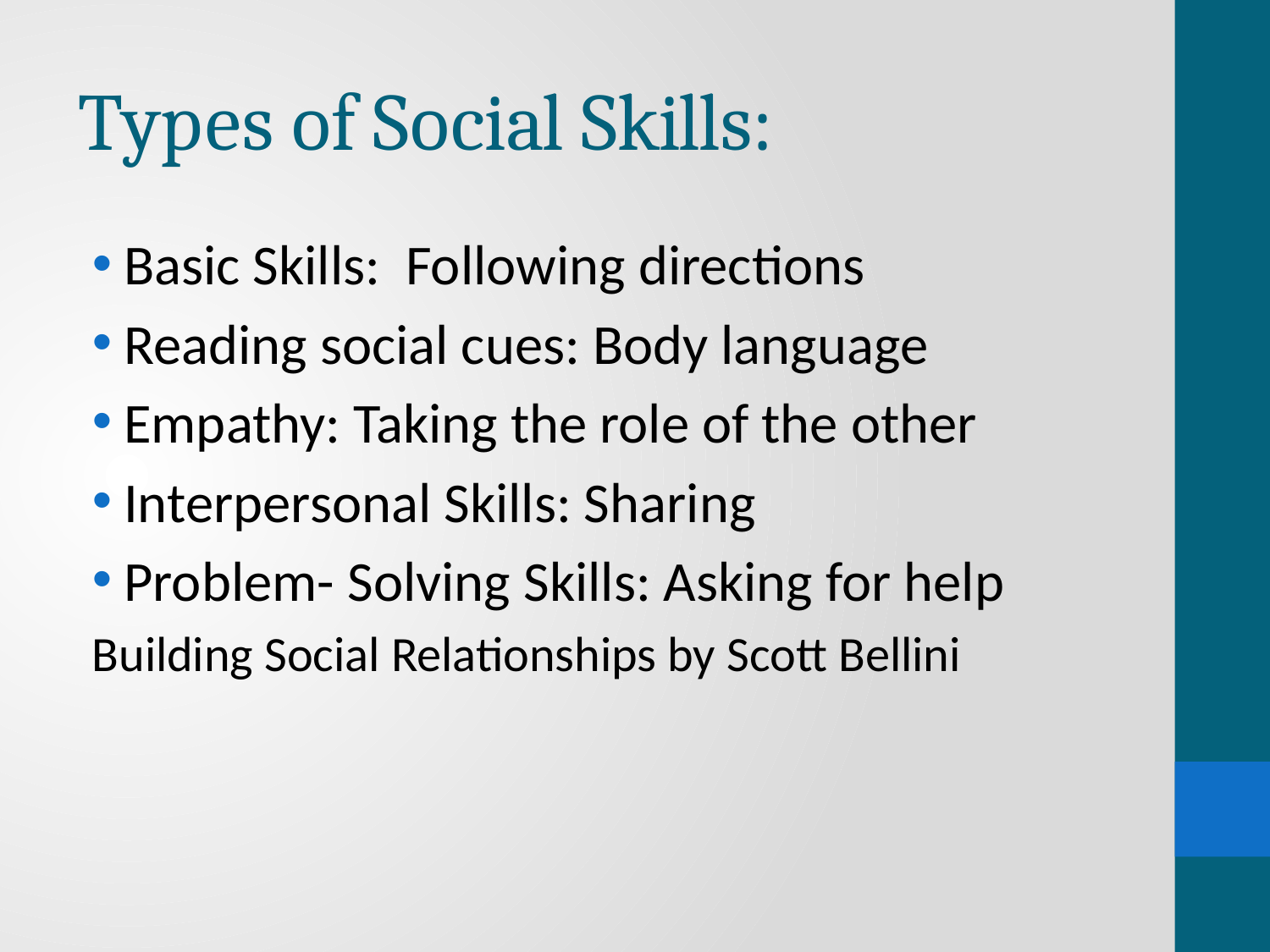

# Types of Social Skills:
Basic Skills:  Following directions
Reading social cues: Body language
Empathy: Taking the role of the other
Interpersonal Skills: Sharing
Problem- Solving Skills: Asking for help
Building Social Relationships by Scott Bellini